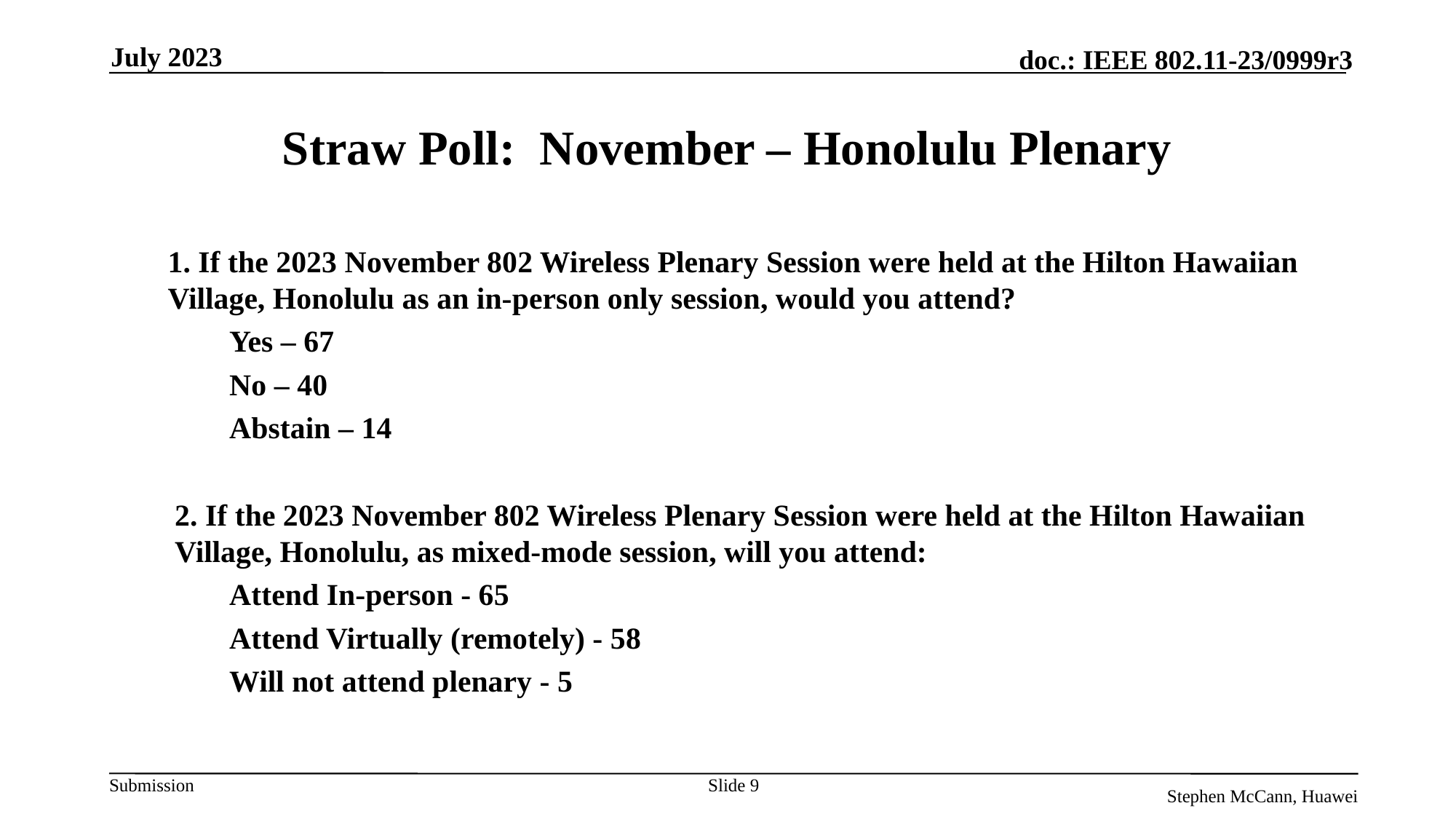

July 2023
# Straw Poll:  November – Honolulu Plenary
1. If the 2023 November 802 Wireless Plenary Session were held at the Hilton Hawaiian Village, Honolulu as an in-person only session, would you attend?
Yes – 67
No – 40
Abstain – 14

2. If the 2023 November 802 Wireless Plenary Session were held at the Hilton Hawaiian Village, Honolulu, as mixed-mode session, will you attend:
Attend In-person - 65
Attend Virtually (remotely) - 58
Will not attend plenary - 5

Slide 9
Stephen McCann, Huawei